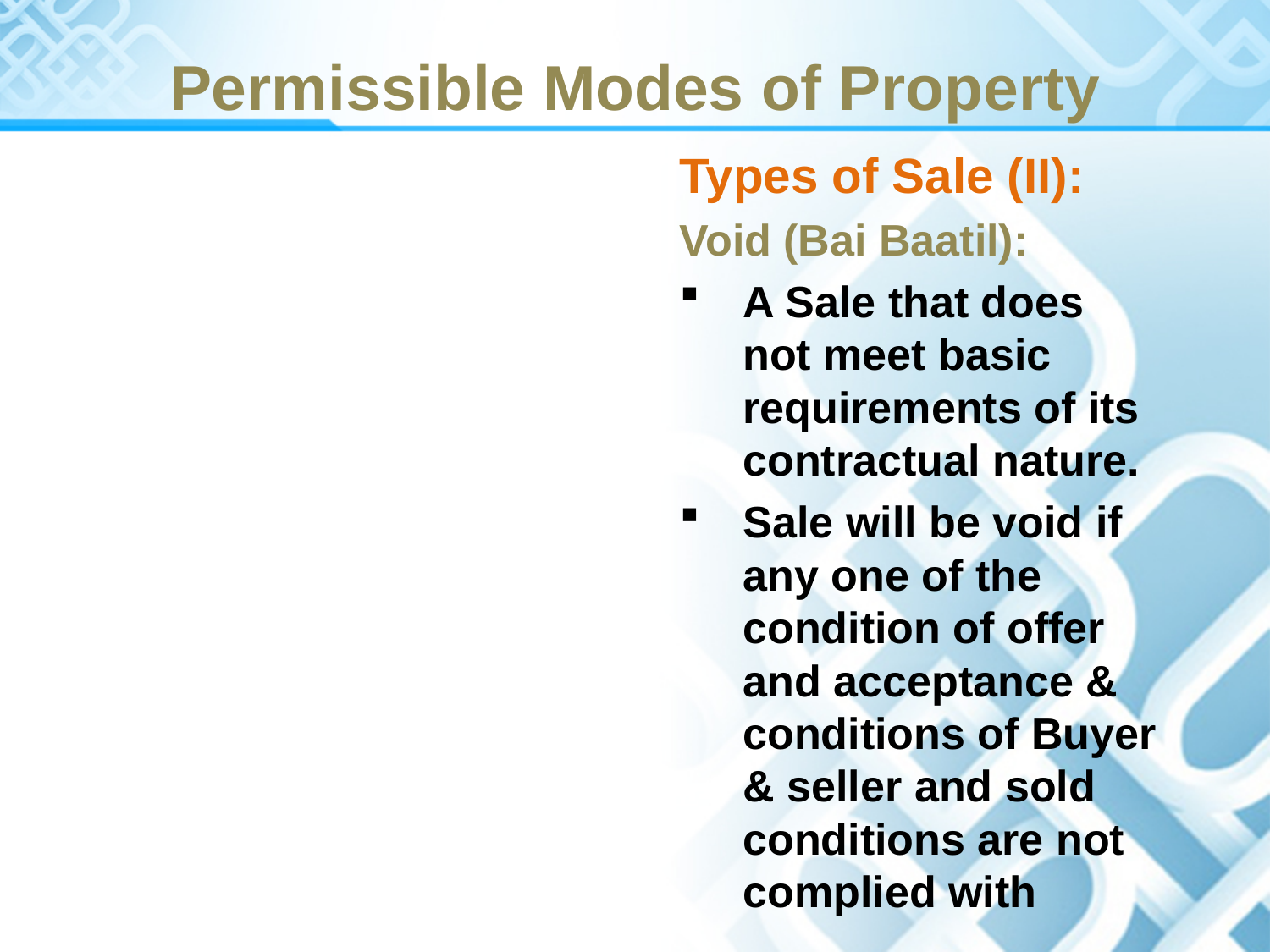

Permissible Modes of Property
Types of Sale (II):
Void (Bai Baatil):
A Sale that does not meet basic requirements of its contractual nature.
Sale will be void if any one of the condition of offer and acceptance & conditions of Buyer & seller and sold conditions are not complied with